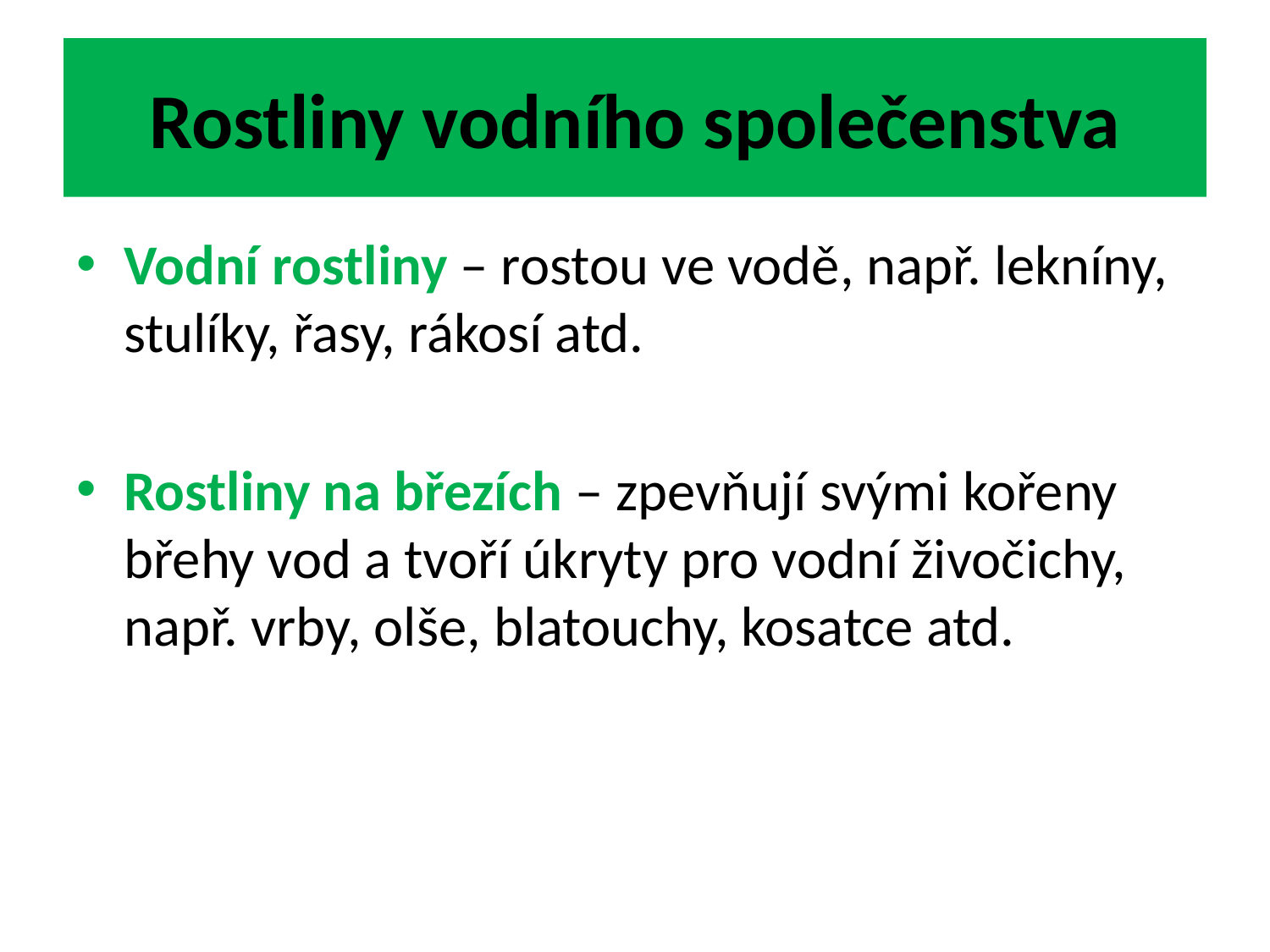

# Rostliny vodního společenstva
Vodní rostliny – rostou ve vodě, např. lekníny, stulíky, řasy, rákosí atd.

Rostliny na březích – zpevňují svými kořeny břehy vod a tvoří úkryty pro vodní živočichy, např. vrby, olše, blatouchy, kosatce atd.